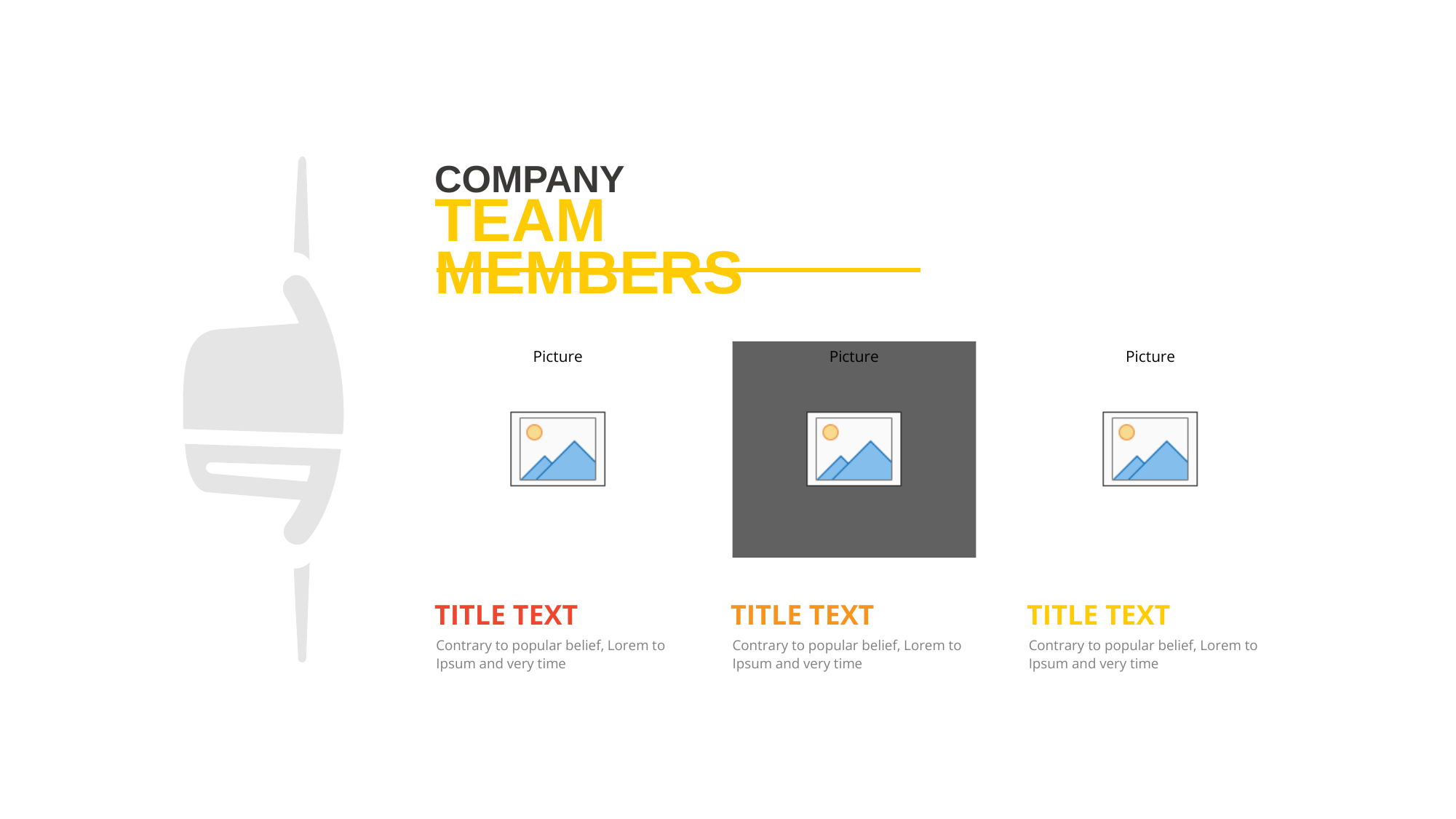

COMPANY
TEAM MEMBERS

TITLE TEXT
TITLE TEXT
TITLE TEXT
Contrary to popular belief, Lorem to Ipsum and very time
Contrary to popular belief, Lorem to Ipsum and very time
Contrary to popular belief, Lorem to Ipsum and very time